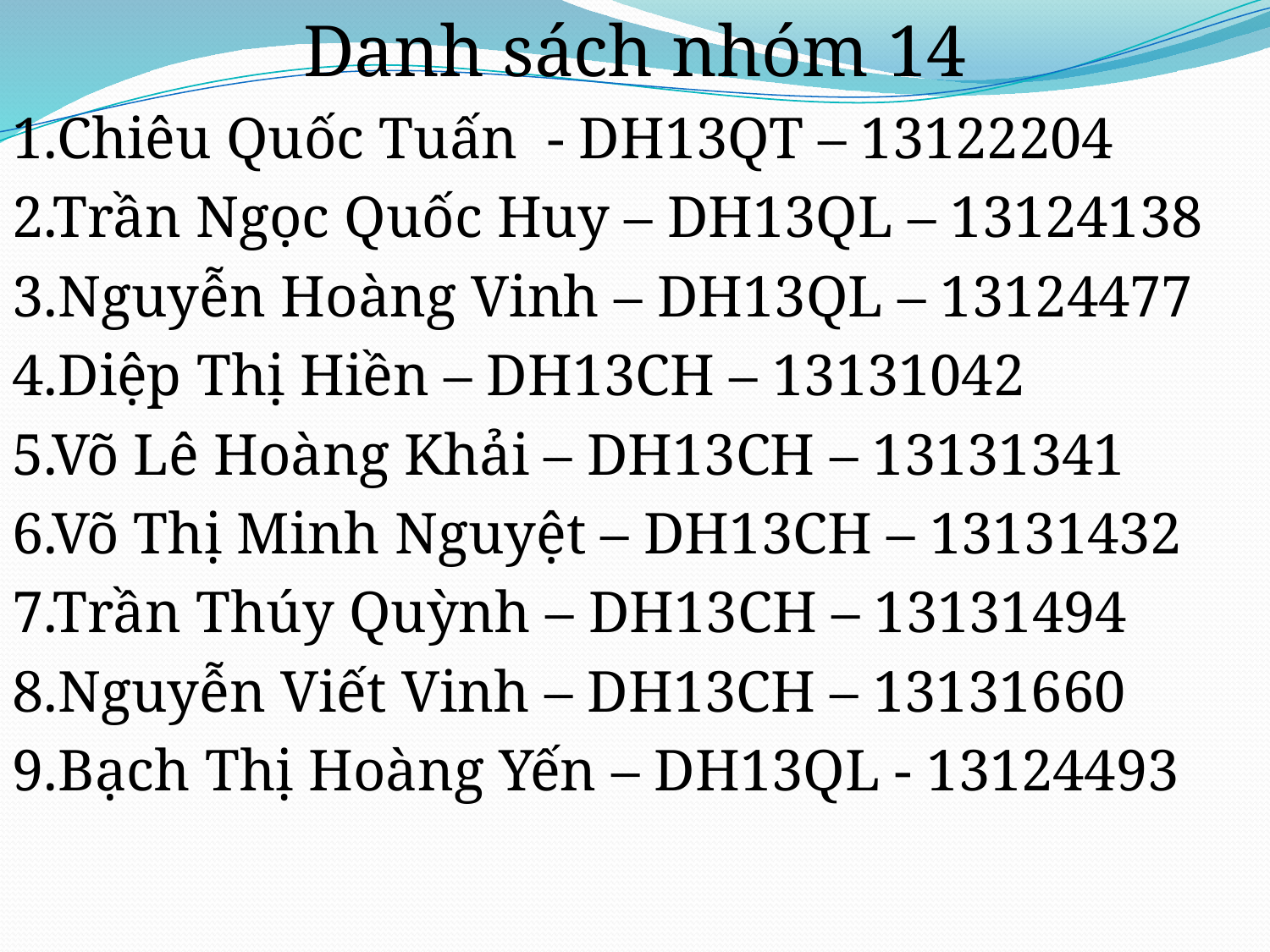

Danh sách nhóm 14
1.Chiêu Quốc Tuấn  - DH13QT – 13122204
2.Trần Ngọc Quốc Huy – DH13QL – 13124138
3.Nguyễn Hoàng Vinh – DH13QL – 13124477
4.Diệp Thị Hiền – DH13CH – 13131042
5.Võ Lê Hoàng Khải – DH13CH – 13131341
6.Võ Thị Minh Nguyệt – DH13CH – 13131432
7.Trần Thúy Quỳnh – DH13CH – 13131494
8.Nguyễn Viết Vinh – DH13CH – 13131660
9.Bạch Thị Hoàng Yến – DH13QL - 13124493